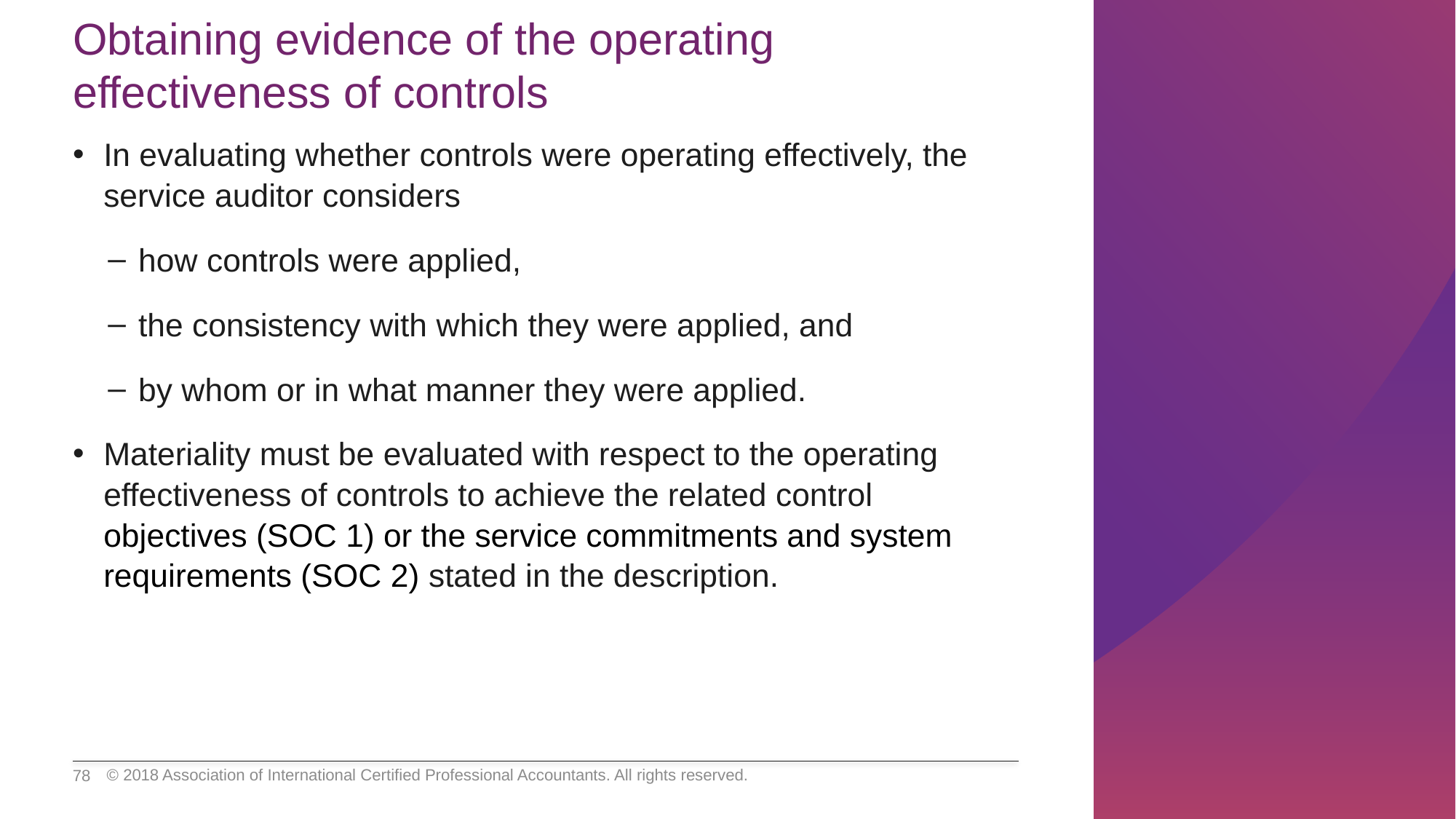

# Obtaining evidence of the operating effectiveness of controls
In evaluating whether controls were operating effectively, the service auditor considers
how controls were applied,
the consistency with which they were applied, and
by whom or in what manner they were applied.
Materiality must be evaluated with respect to the operating effectiveness of controls to achieve the related control objectives (SOC 1) or the service commitments and system requirements (SOC 2) stated in the description.

© 2018 Association of International Certified Professional Accountants. All rights reserved.
78